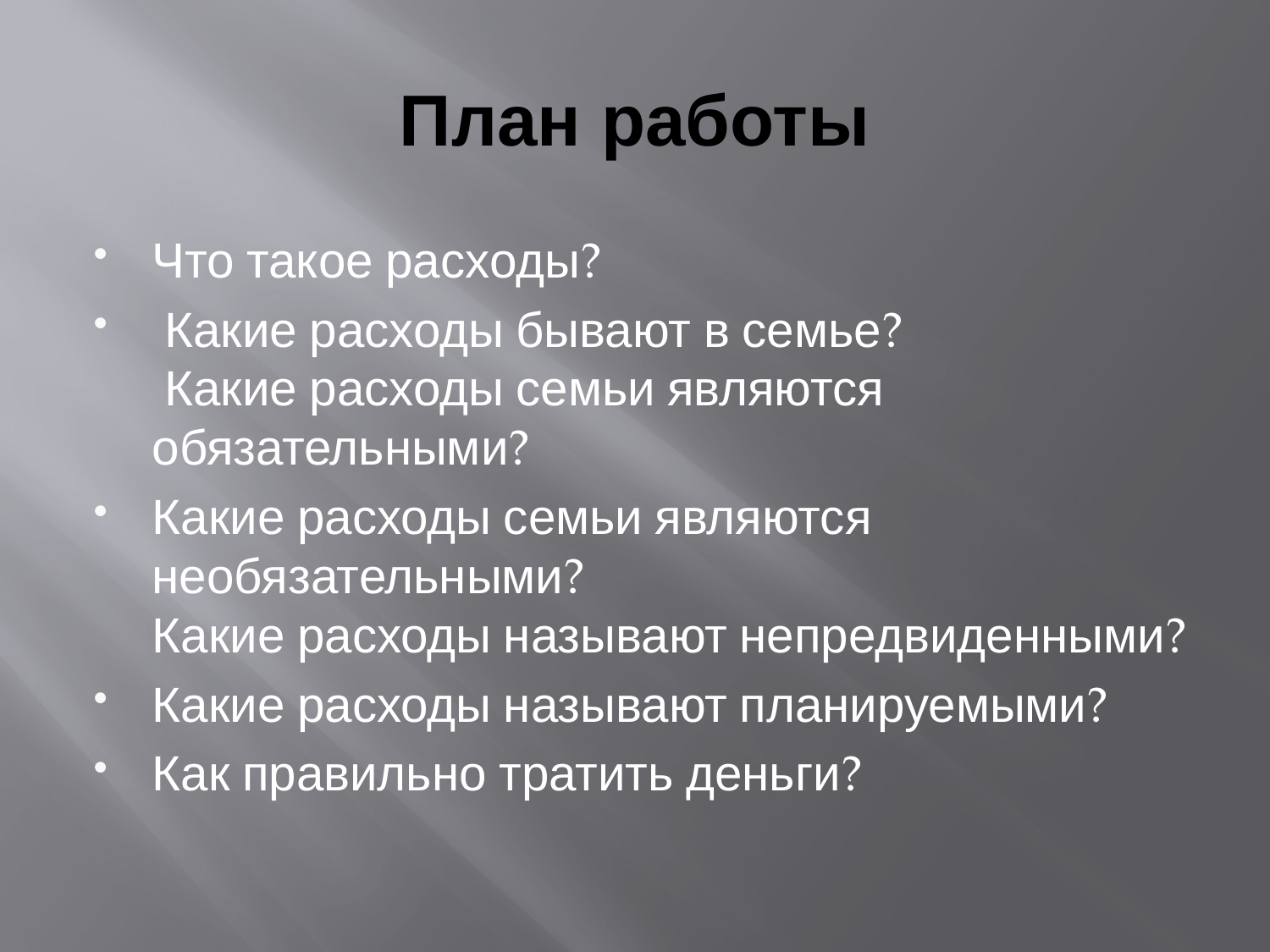

# План работы
Что такое расходы?
 Какие расходы бывают в семье?
 Какие расходы семьи являются обязательными?
Какие расходы семьи являются необязательными?
Какие расходы называют непредвиденными?
Какие расходы называют планируемыми?
Как правильно тратить деньги?